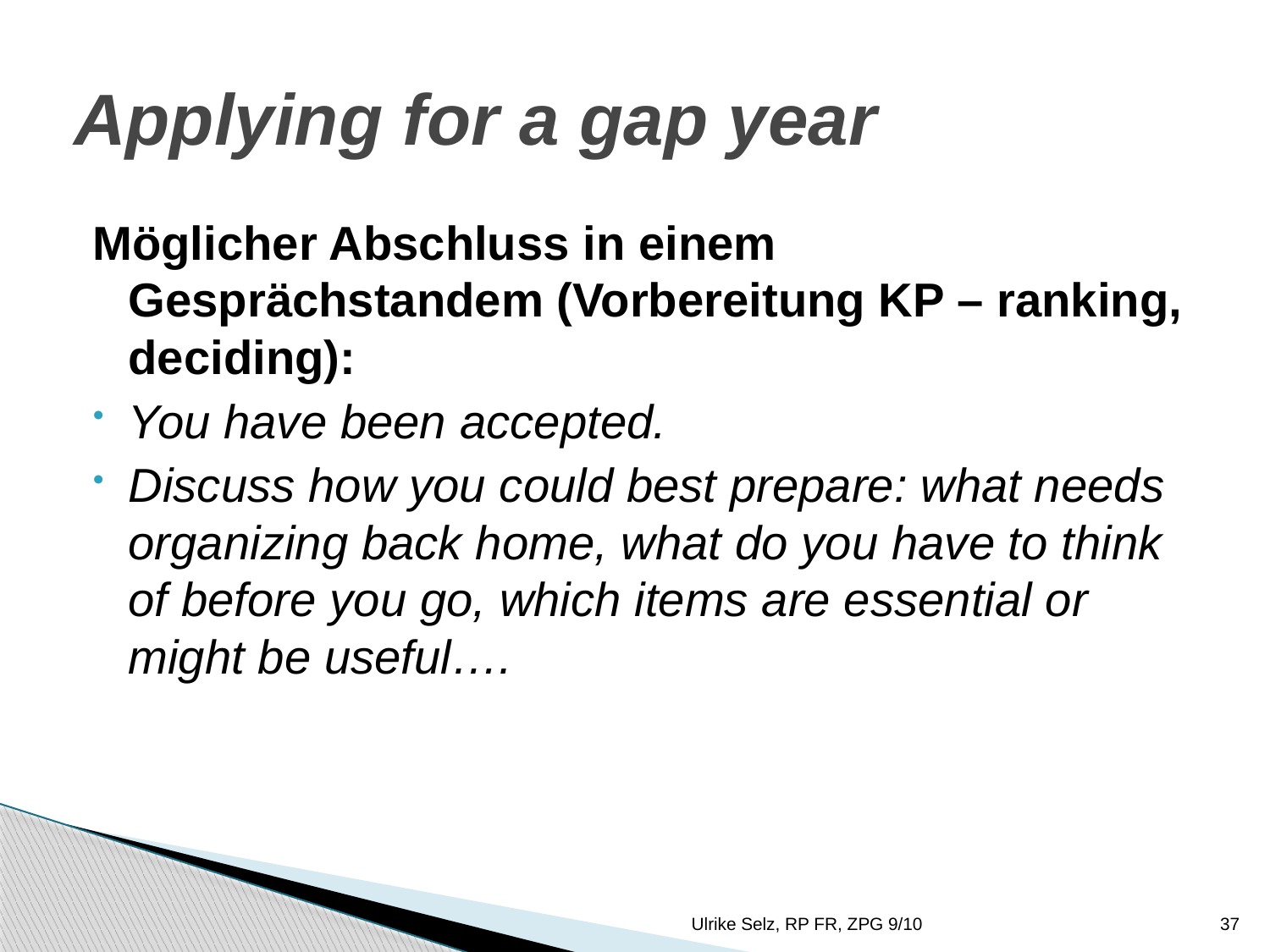

Applying for a gap year
Möglicher Abschluss in einem Gesprächstandem (Vorbereitung KP – ranking, deciding):
You have been accepted.
Discuss how you could best prepare: what needs organizing back home, what do you have to think of before you go, which items are essential or might be useful….

Ulrike Selz, RP FR, ZPG 9/10
37